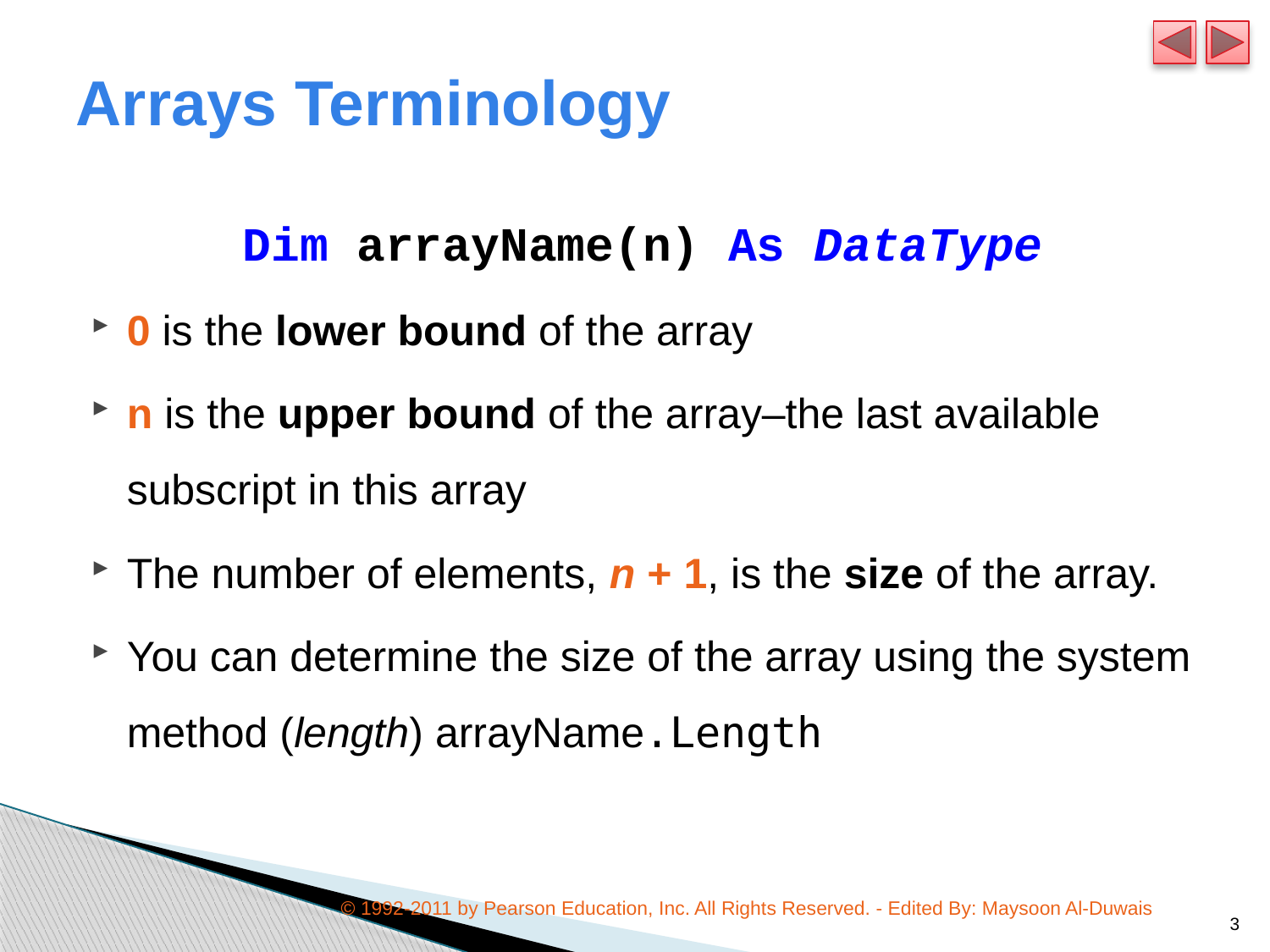

# Arrays Terminology
Dim arrayName(n) As DataType
0 is the lower bound of the array
n is the upper bound of the array–the last available subscript in this array
The number of elements, n + 1, is the size of the array.
You can determine the size of the array using the system method (length) arrayName.Length

© 1992-2011 by Pearson Education, Inc. All Rights Reserved. - Edited By: Maysoon Al-Duwais
3